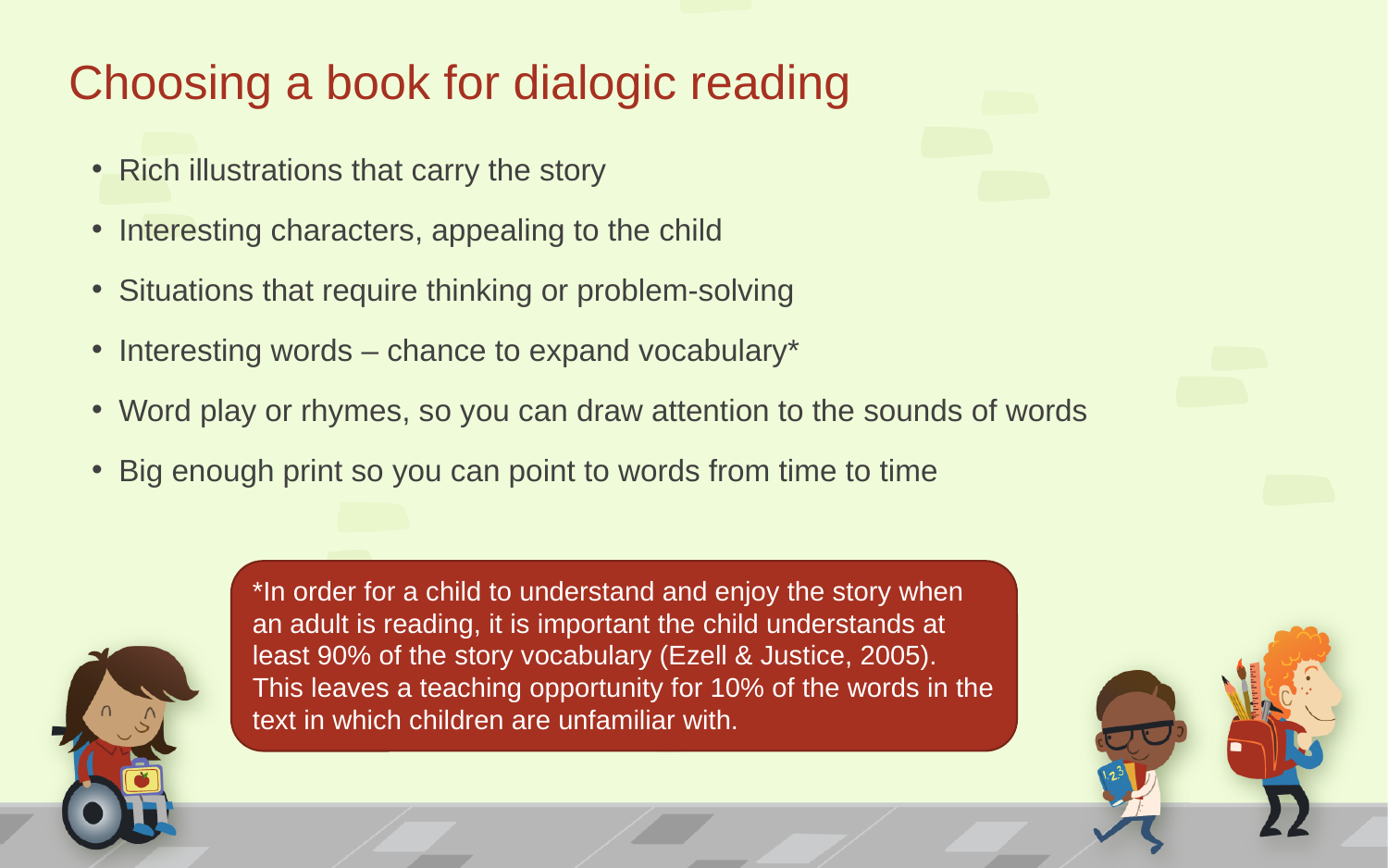

# Choosing a book for dialogic reading
Rich illustrations that carry the story
Interesting characters, appealing to the child
Situations that require thinking or problem-solving
Interesting words – chance to expand vocabulary*
Word play or rhymes, so you can draw attention to the sounds of words
Big enough print so you can point to words from time to time

*In order for a child to understand and enjoy the story when an adult is reading, it is important the child understands at least 90% of the story vocabulary (Ezell & Justice, 2005). This leaves a teaching opportunity for 10% of the words in the text in which children are unfamiliar with.